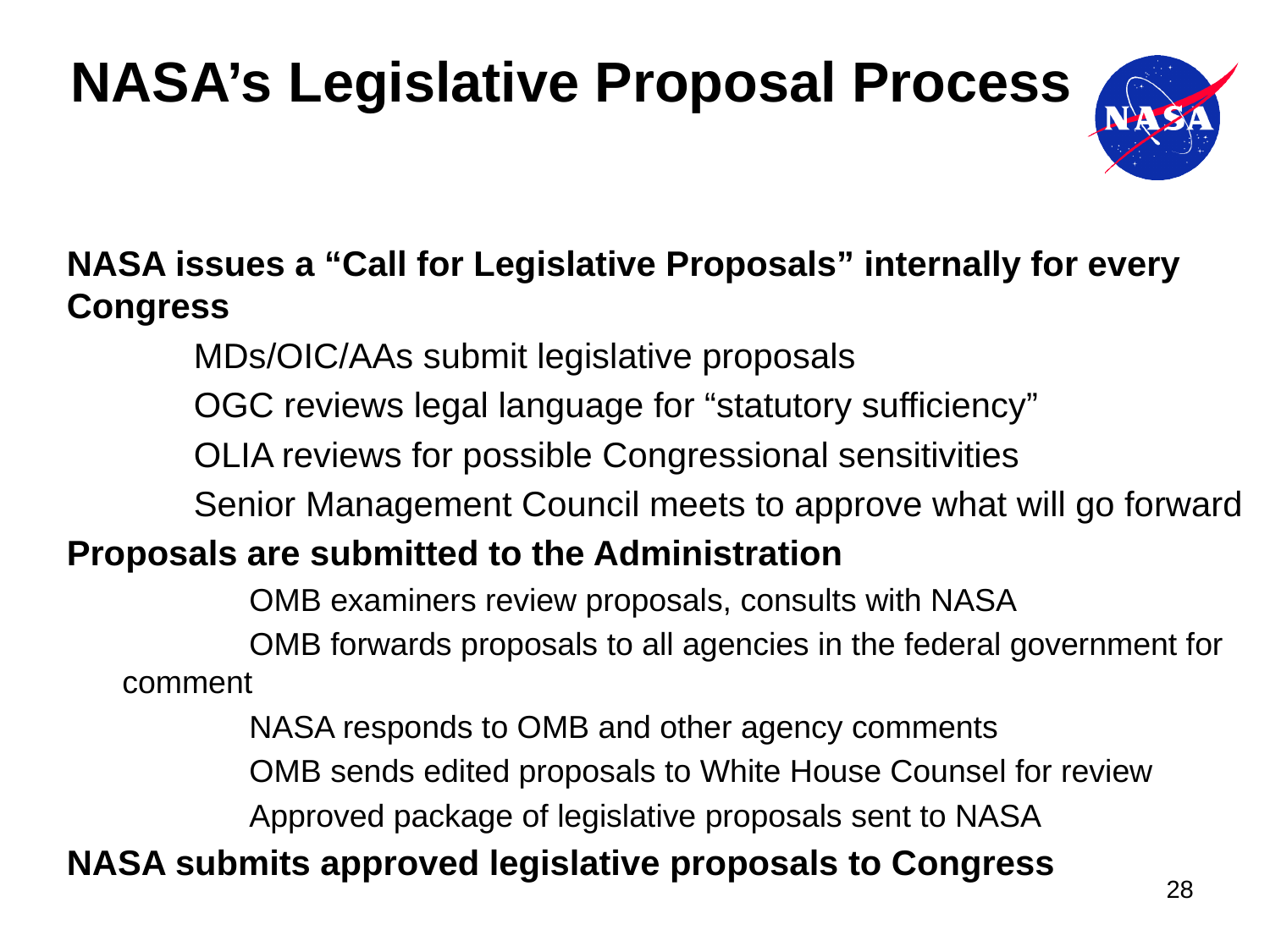

# NASA’s Legislative Proposal Process
NASA issues a “Call for Legislative Proposals” internally for every Congress
	MDs/OIC/AAs submit legislative proposals
	OGC reviews legal language for “statutory sufficiency”
	OLIA reviews for possible Congressional sensitivities
	Senior Management Council meets to approve what will go forward
Proposals are submitted to the Administration
	OMB examiners review proposals, consults with NASA
	OMB forwards proposals to all agencies in the federal government for comment
	NASA responds to OMB and other agency comments
	OMB sends edited proposals to White House Counsel for review
	Approved package of legislative proposals sent to NASA
NASA submits approved legislative proposals to Congress

28